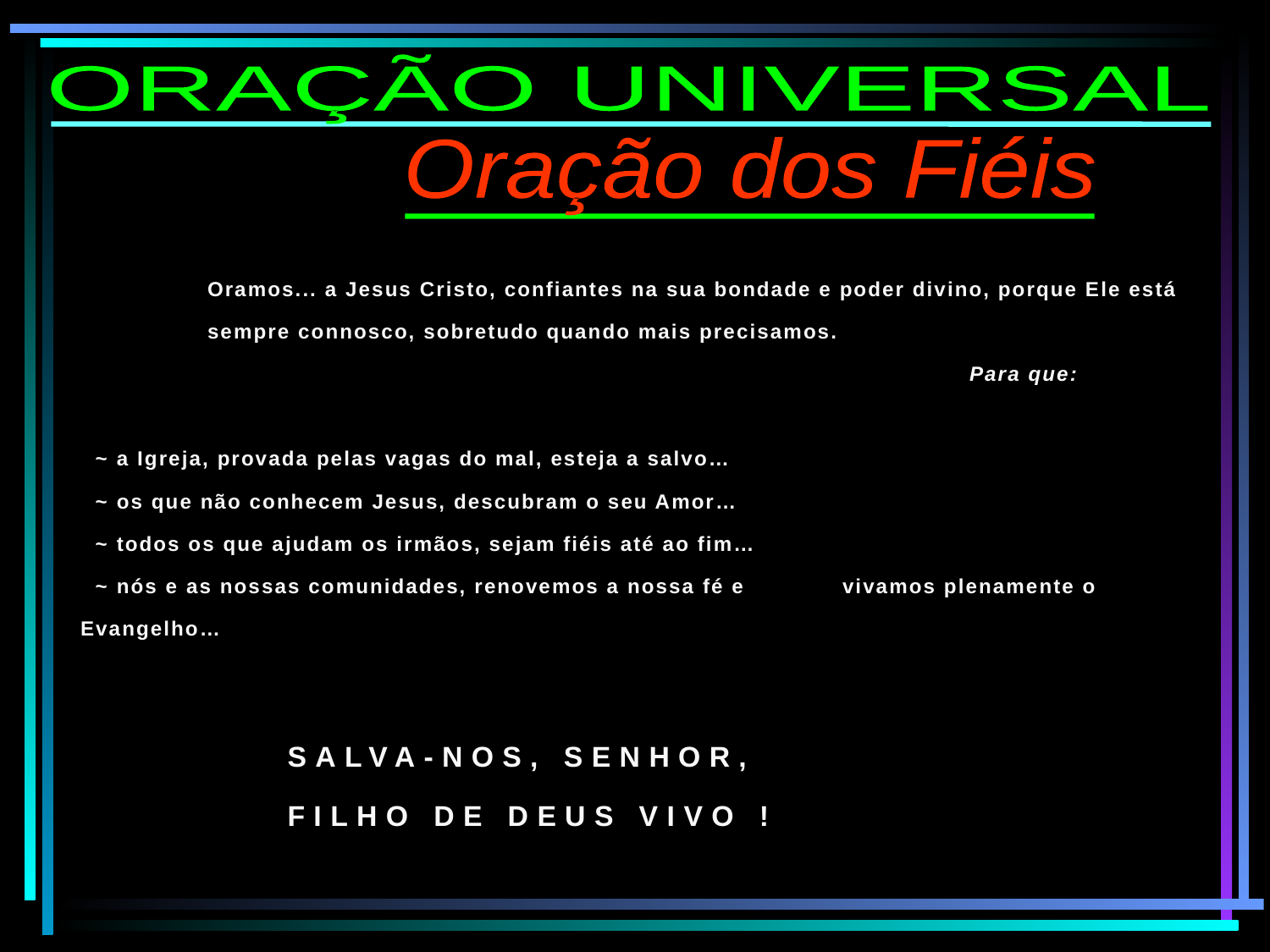

ORAÇÃO UNIVERSAL

Oração dos Fiéis

Oramos... a Jesus Cristo, confiantes na sua bondade e poder divino, porque Ele está sempre connosco, sobretudo quando mais precisamos.
						Para que:

  ~ a Igreja, provada pelas vagas do mal, esteja a salvo…
  ~ os que não conhecem Jesus, descubram o seu Amor…
  ~ todos os que ajudam os irmãos, sejam fiéis até ao fim…
  ~ nós e as nossas comunidades, renovemos a nossa fé e 	vivamos plenamente o Evangelho…

Salva-nos, senhor,
Filho de deus vivo !